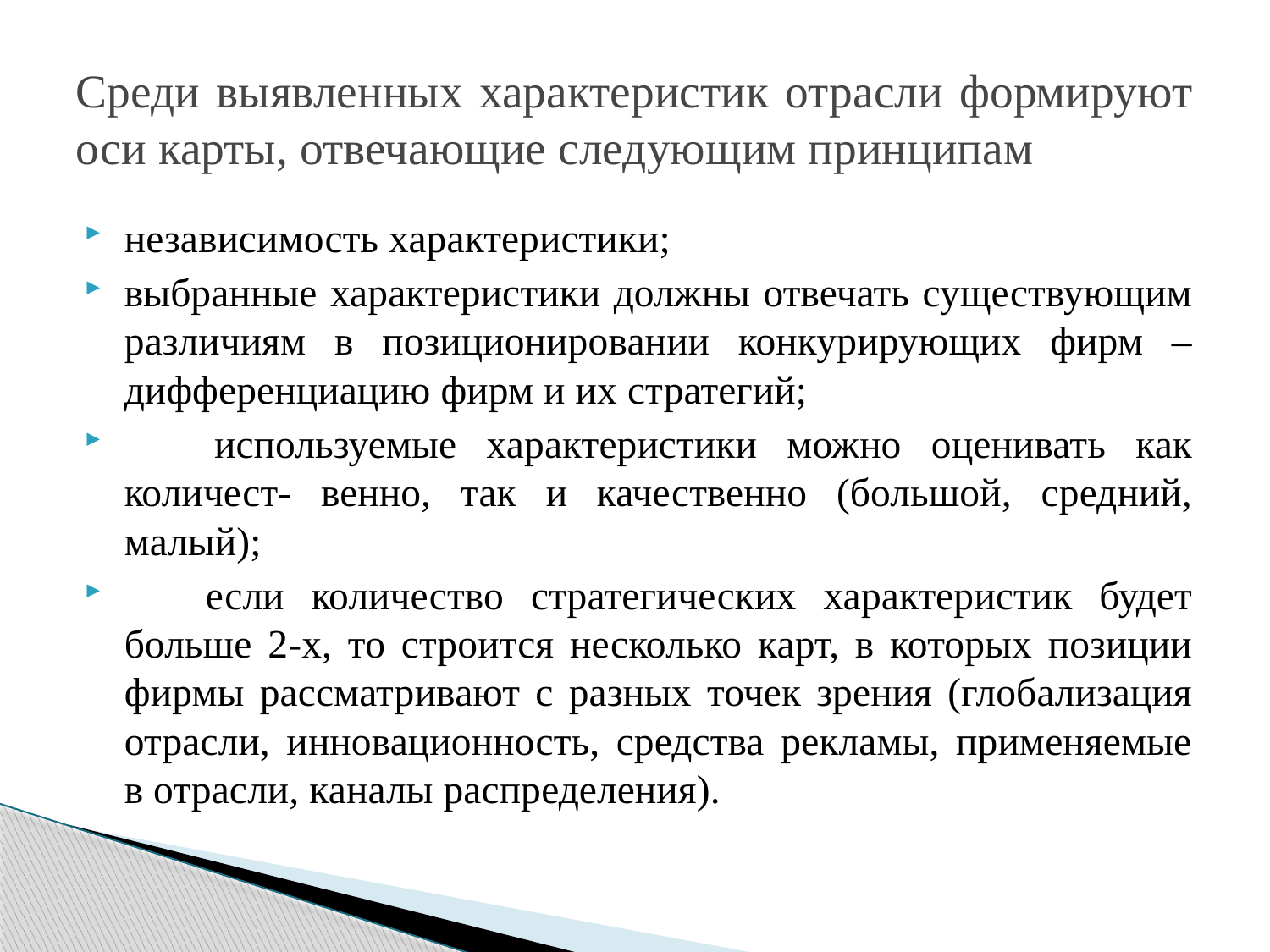

# Среди выявленных характеристик отрасли формируют оси карты, отвечающие следующим принципам
независимость характеристики;
выбранные характеристики должны отвечать существующим различиям в позиционировании конкурирующих фирм – дифференциацию фирм и их стратегий;
   используемые характеристики можно оценивать как количест- венно, так и качественно (большой, средний, малый);
   если количество стратегических характеристик будет больше 2-х, то строится несколько карт, в которых позиции фирмы рассматривают с разных точек зрения (глобализация отрасли, инновационность, средства рекламы, применяемые в отрасли, каналы распределения).